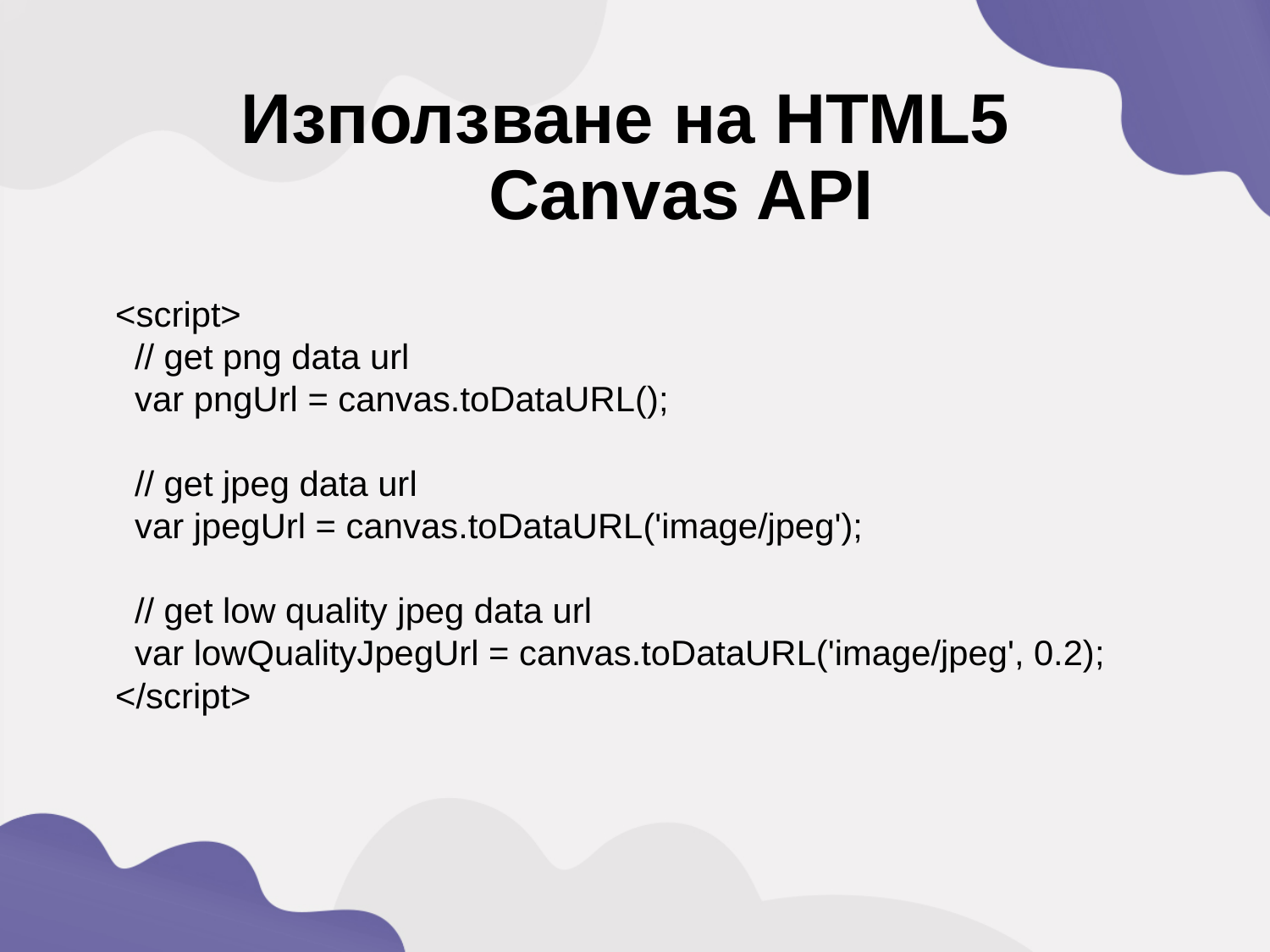

Използване на HTML5 Canvas API
<script>
  // get png data url
  var pngUrl = canvas.toDataURL();

  // get jpeg data url
  var jpegUrl = canvas.toDataURL('image/jpeg');

  // get low quality jpeg data url
  var lowQualityJpegUrl = canvas.toDataURL('image/jpeg', 0.2);
</script>